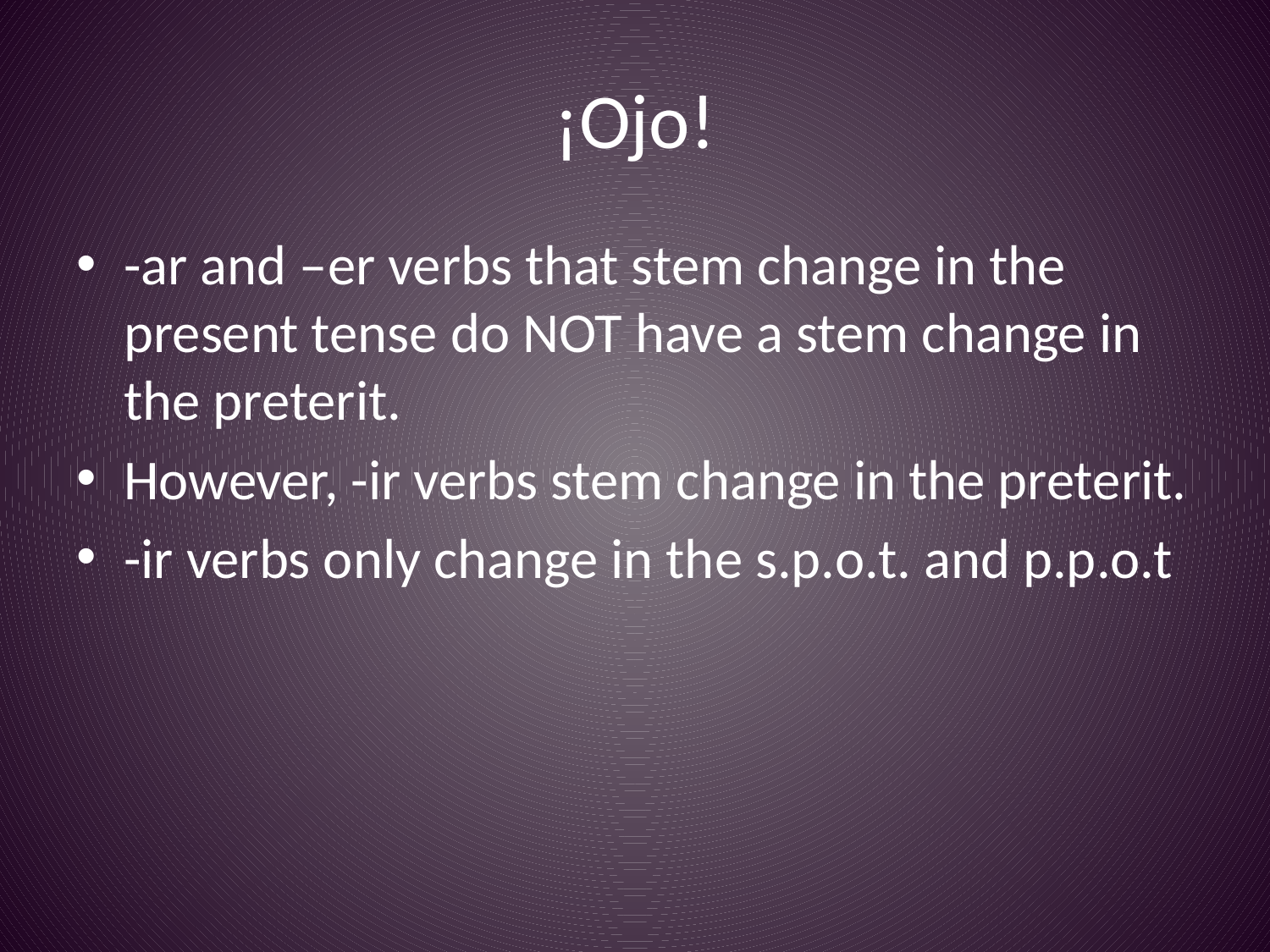

# ¡Ojo!
-ar and –er verbs that stem change in the present tense do NOT have a stem change in the preterit.
However, -ir verbs stem change in the preterit.
-ir verbs only change in the s.p.o.t. and p.p.o.t